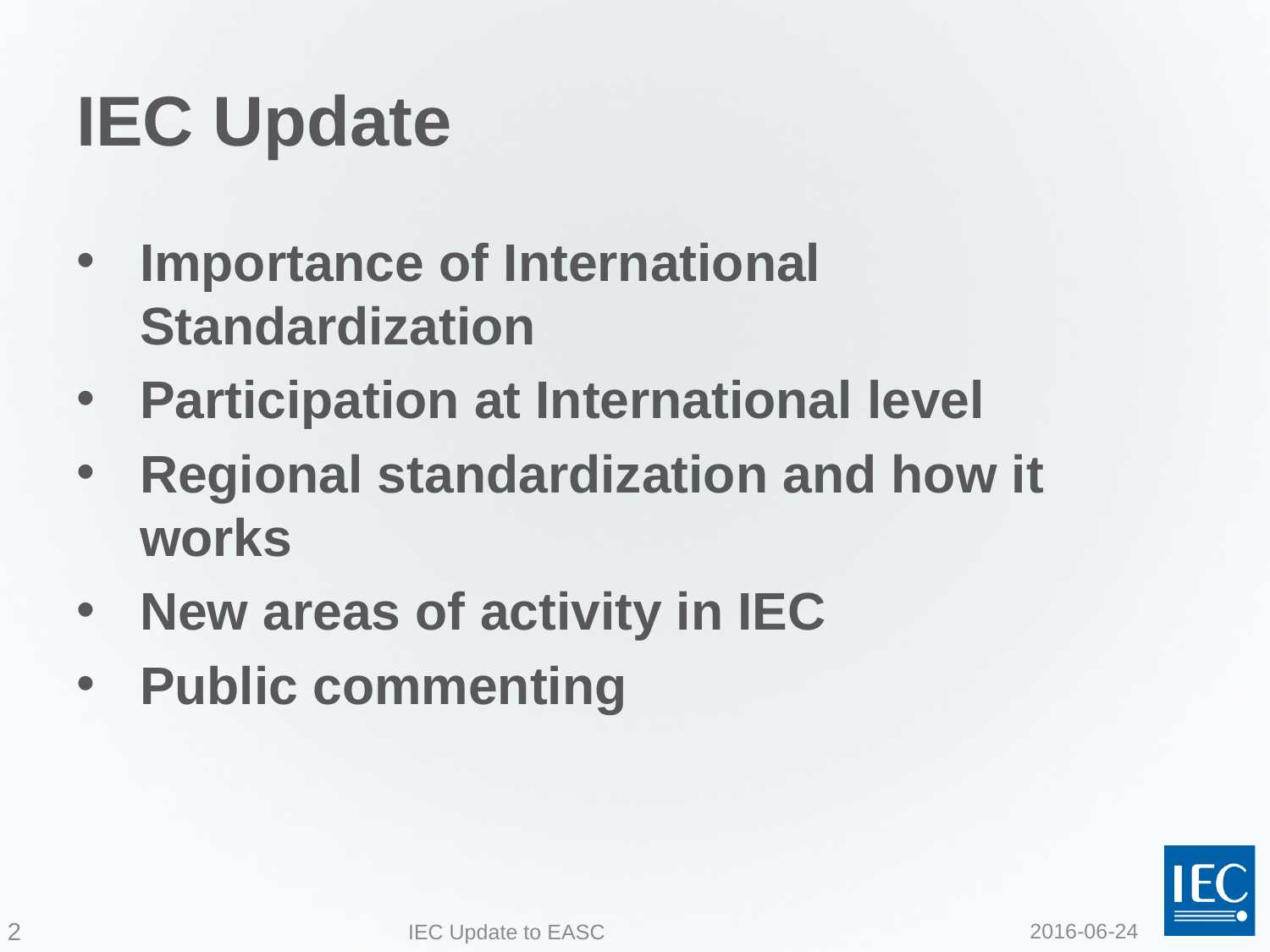

# IEC Update
Importance of International Standardization
Participation at International level
Regional standardization and how it works
New areas of activity in IEC
Public commenting
2
2016-06-24
IEC Update to EASC